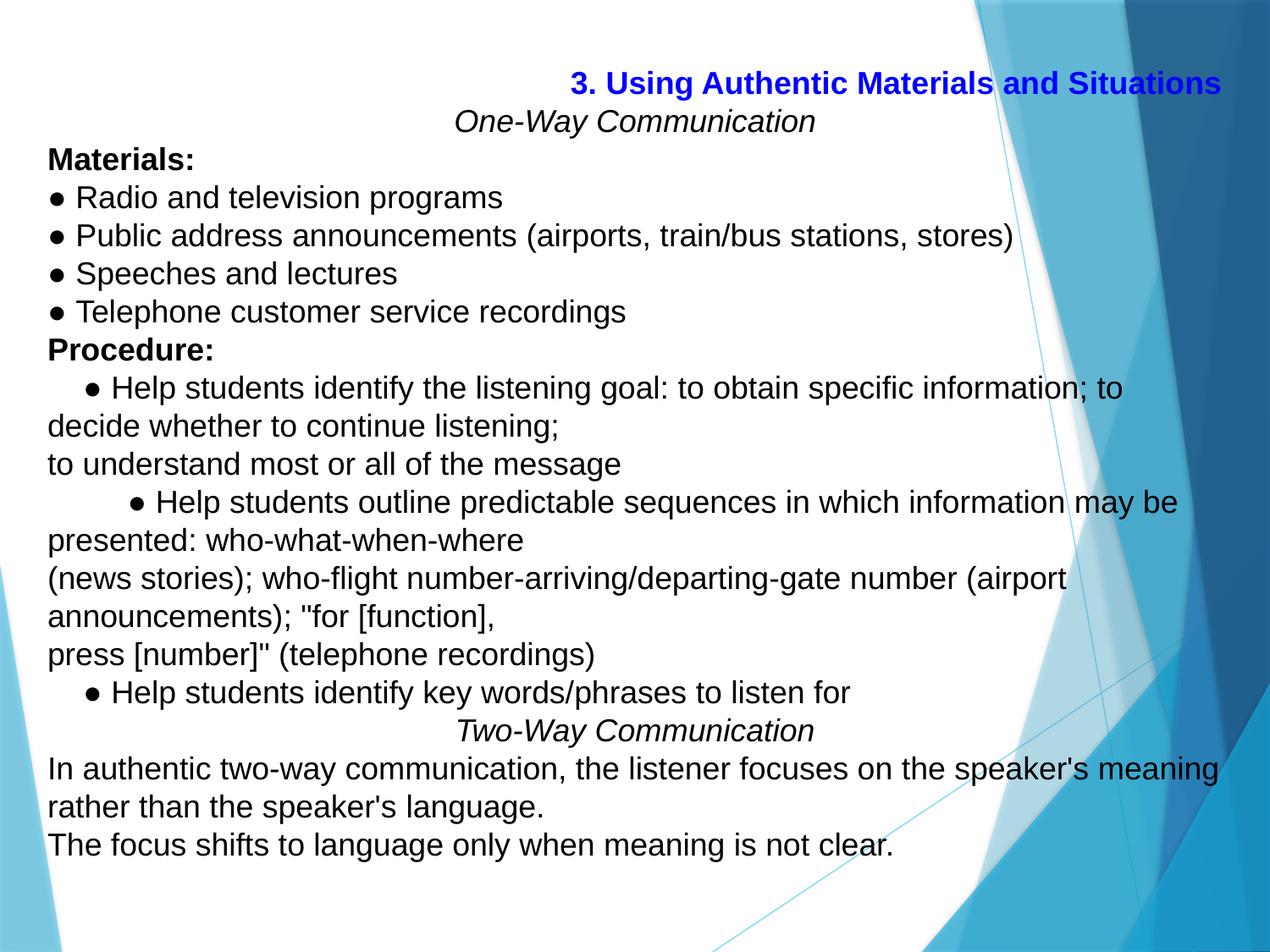

3. Using Authentic Materials and Situations
One-Way Communication
Materials:
● Radio and television programs
● Public address announcements (airports, train/bus stations, stores)
● Speeches and lectures
● Telephone customer service recordings
Procedure:
    ● Help students identify the listening goal: to obtain specific information; to decide whether to continue listening;
to understand most or all of the message
         ● Help students outline predictable sequences in which information may be presented: who-what-when-where
(news stories); who-flight number-arriving/departing-gate number (airport announcements); "for [function],
press [number]" (telephone recordings)
    ● Help students identify key words/phrases to listen for
Two-Way Communication
In authentic two-way communication, the listener focuses on the speaker's meaning rather than the speaker's language.
The focus shifts to language only when meaning is not clear.